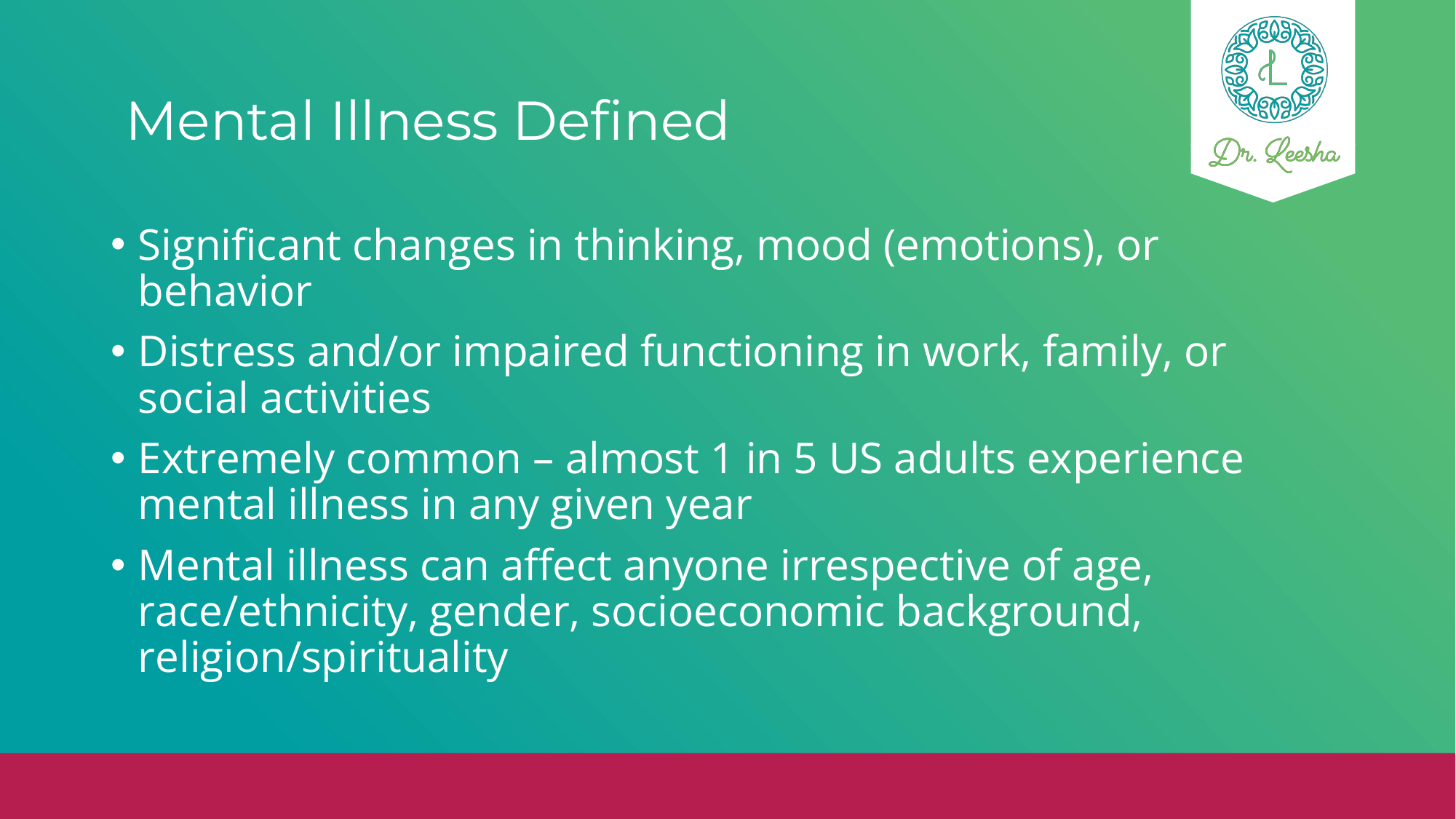

# Mental Illness Defined
Significant changes in thinking, mood (emotions), or behavior
Distress and/or impaired functioning in work, family, or social activities
Extremely common – almost 1 in 5 US adults experience mental illness in any given year
Mental illness can affect anyone irrespective of age, race/ethnicity, gender, socioeconomic background, religion/spirituality